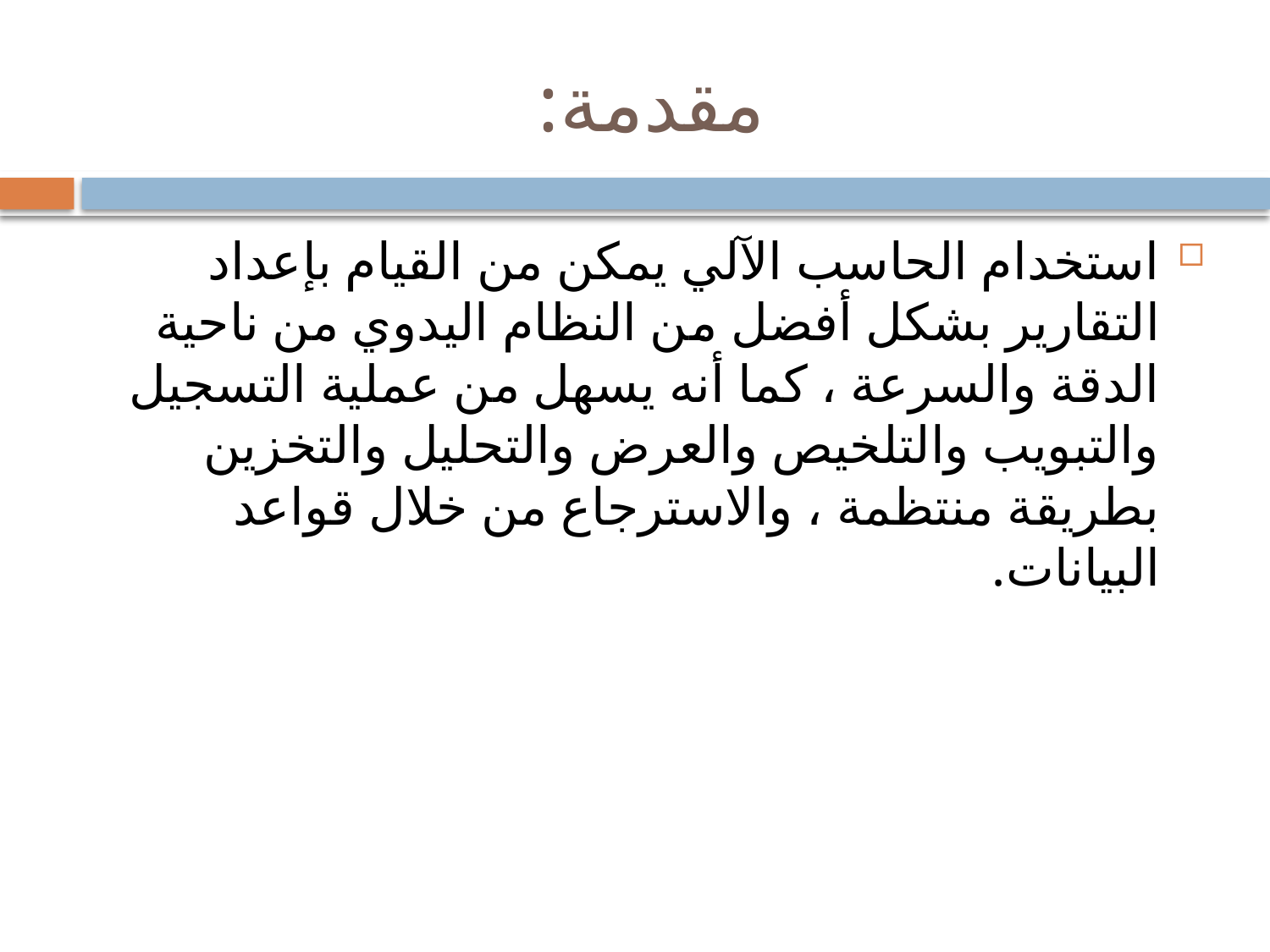

# مقدمة:
استخدام الحاسب الآلي يمكن من القيام بإعداد التقارير بشكل أفضل من النظام اليدوي من ناحية الدقة والسرعة ، كما أنه يسهل من عملية التسجيل والتبويب والتلخيص والعرض والتحليل والتخزين بطريقة منتظمة ، والاسترجاع من خلال قواعد البيانات.